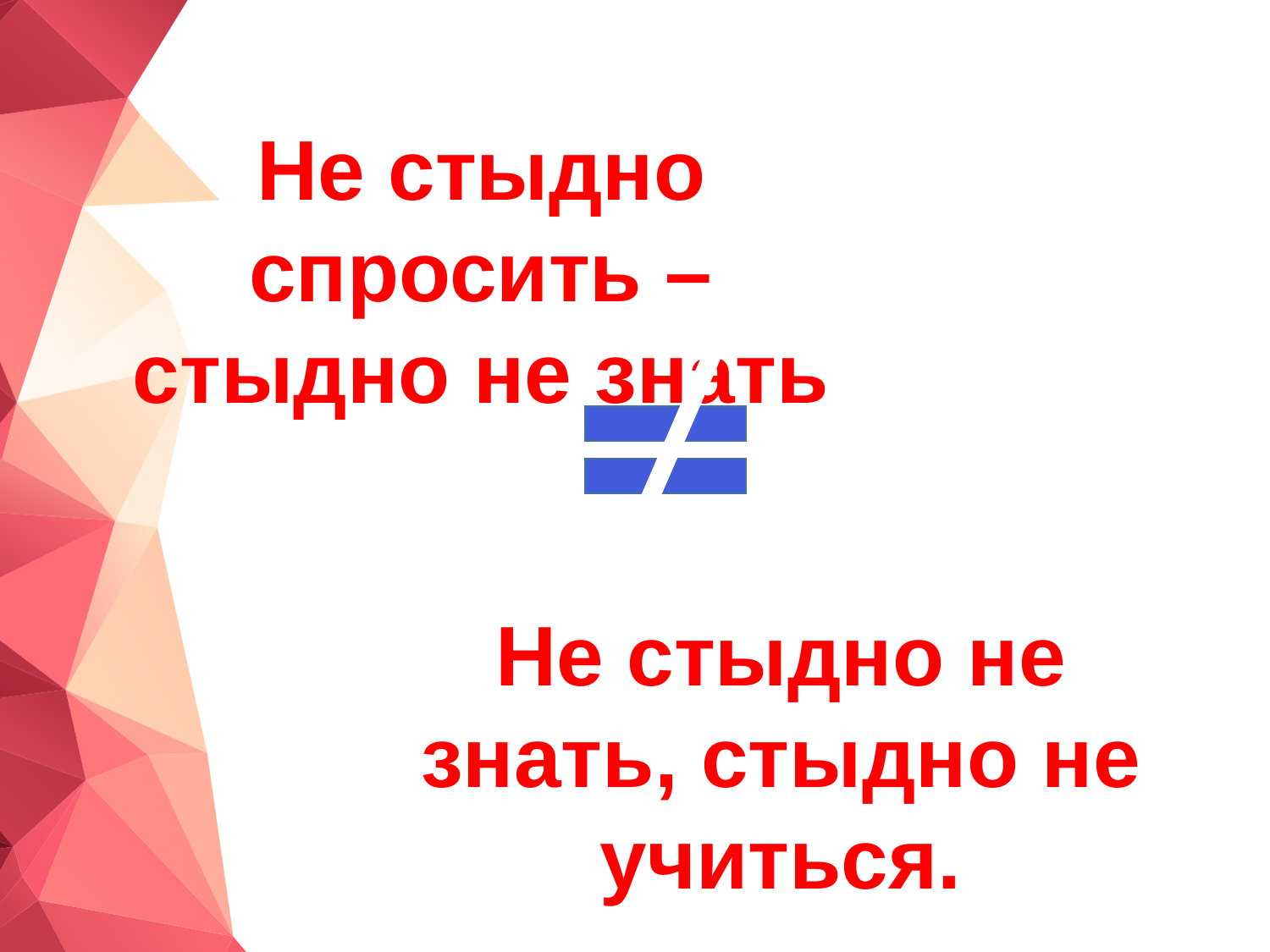

Не стыдно спросить – стыдно не знать

Не стыдно не знать, стыдно не учиться.